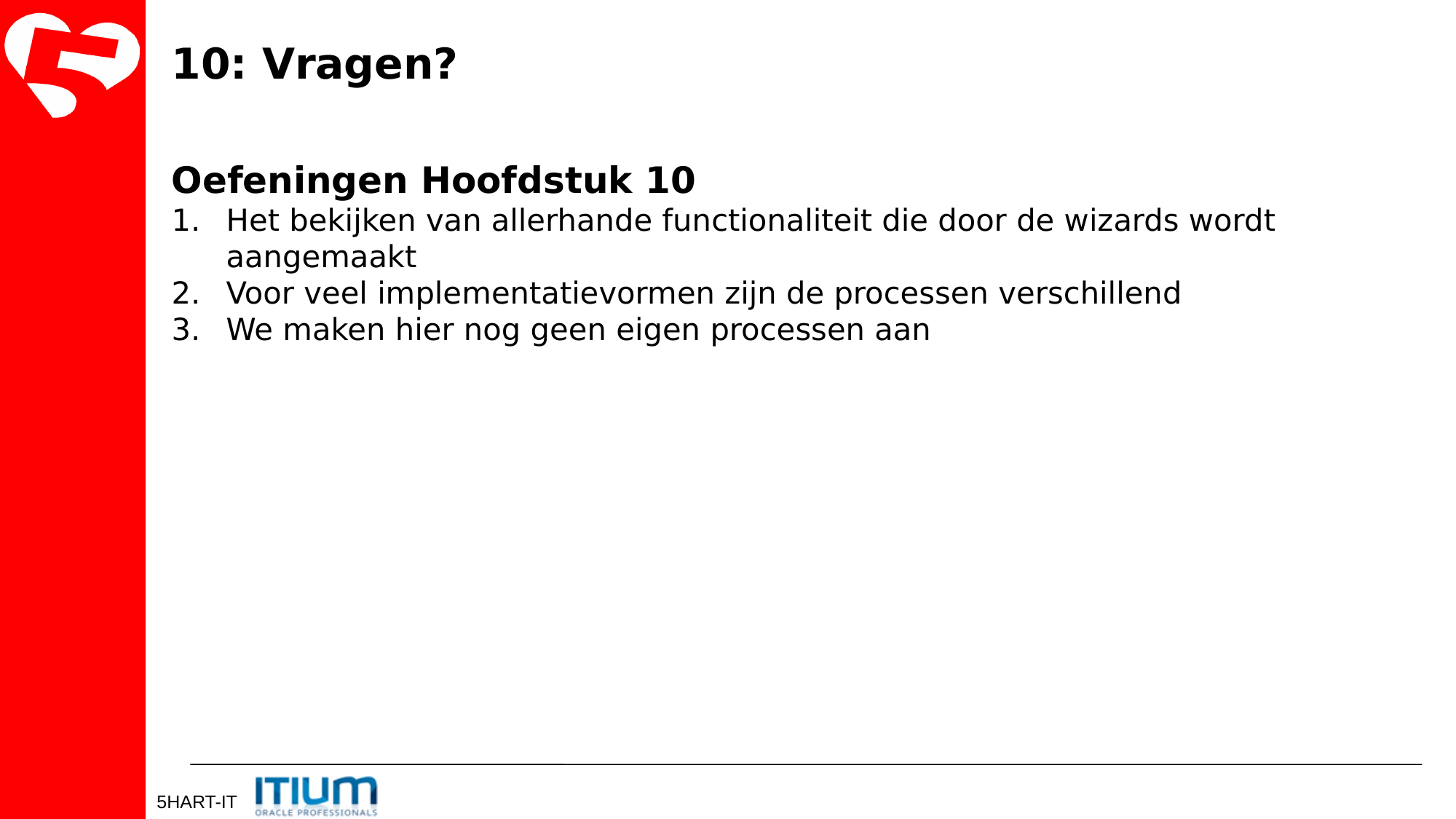

# 10: Vragen?
Oefeningen Hoofdstuk 10
Het bekijken van allerhande functionaliteit die door de wizards wordt aangemaakt
Voor veel implementatievormen zijn de processen verschillend
We maken hier nog geen eigen processen aan